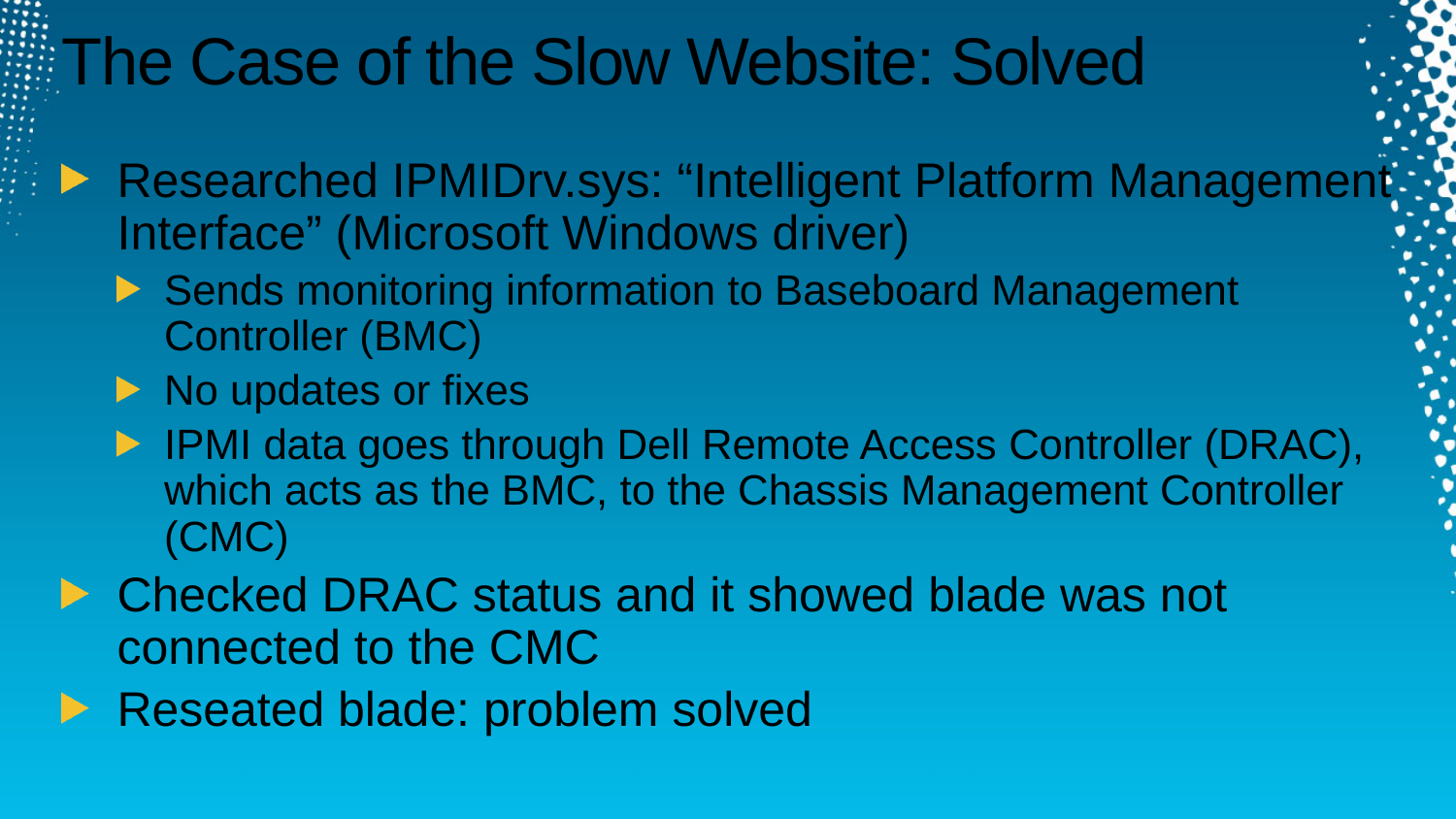

# The Case of the Slow Website: Solved
Researched IPMIDrv.sys: “Intelligent Platform Management Interface” (Microsoft Windows driver)
Sends monitoring information to Baseboard Management Controller (BMC)
No updates or fixes
IPMI data goes through Dell Remote Access Controller (DRAC), which acts as the BMC, to the Chassis Management Controller (CMC)
Checked DRAC status and it showed blade was not connected to the CMC
Reseated blade: problem solved